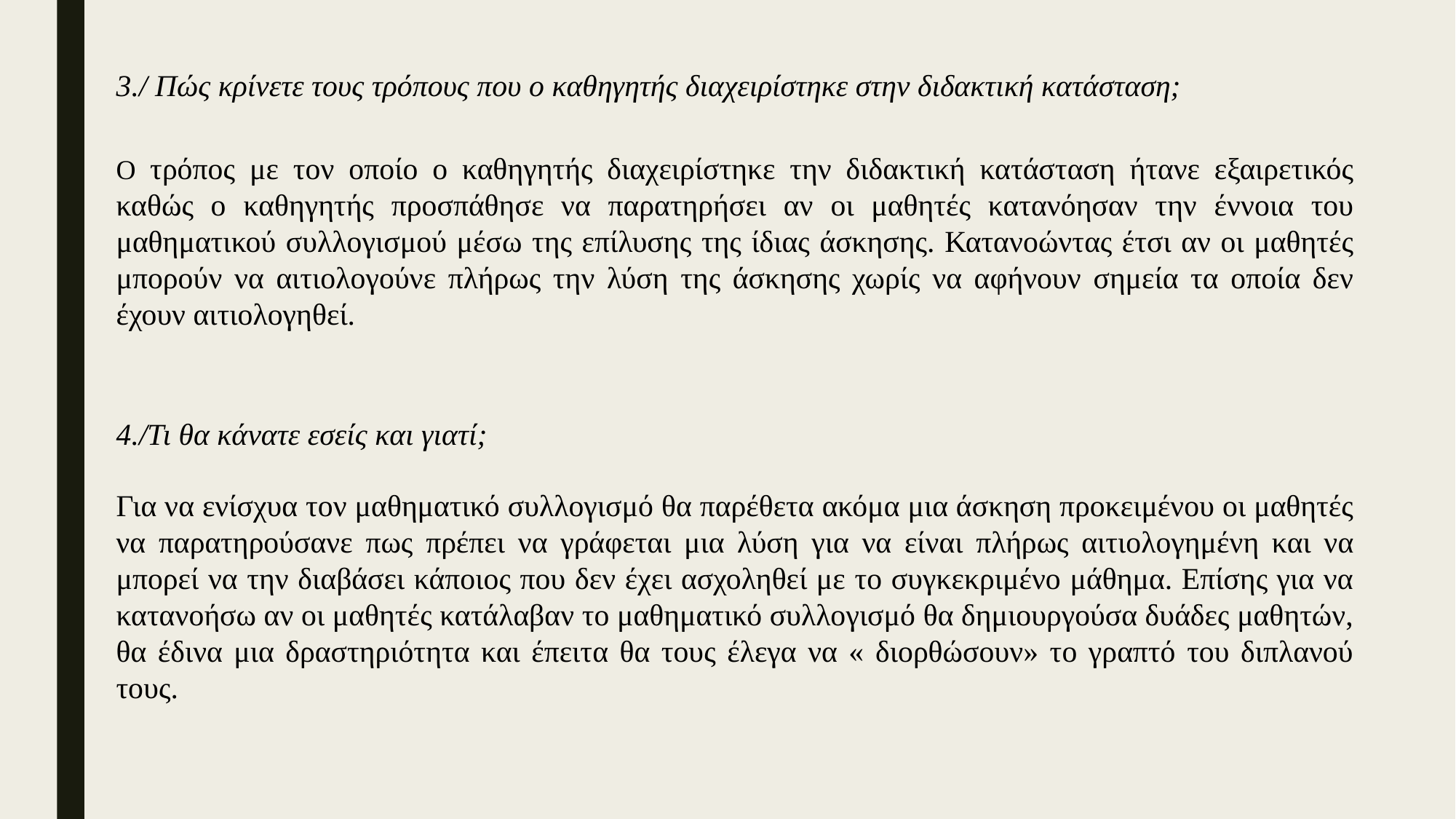

3./ Πώς κρίνετε τους τρόπους που ο καθηγητής διαχειρίστηκε στην διδακτική κατάσταση;
Ο τρόπος με τον οποίο ο καθηγητής διαχειρίστηκε την διδακτική κατάσταση ήτανε εξαιρετικός καθώς ο καθηγητής προσπάθησε να παρατηρήσει αν οι μαθητές κατανόησαν την έννοια του μαθηματικού συλλογισμού μέσω της επίλυσης της ίδιας άσκησης. Κατανοώντας έτσι αν οι μαθητές μπορούν να αιτιολογούνε πλήρως την λύση της άσκησης χωρίς να αφήνουν σημεία τα οποία δεν έχουν αιτιολογηθεί.
4./Τι θα κάνατε εσείς και γιατί;
Για να ενίσχυα τον μαθηματικό συλλογισμό θα παρέθετα ακόμα μια άσκηση προκειμένου οι μαθητές να παρατηρούσανε πως πρέπει να γράφεται μια λύση για να είναι πλήρως αιτιολογημένη και να μπορεί να την διαβάσει κάποιος που δεν έχει ασχοληθεί με το συγκεκριμένο μάθημα. Επίσης για να κατανοήσω αν οι μαθητές κατάλαβαν το μαθηματικό συλλογισμό θα δημιουργούσα δυάδες μαθητών, θα έδινα μια δραστηριότητα και έπειτα θα τους έλεγα να « διορθώσουν» το γραπτό του διπλανού τους.